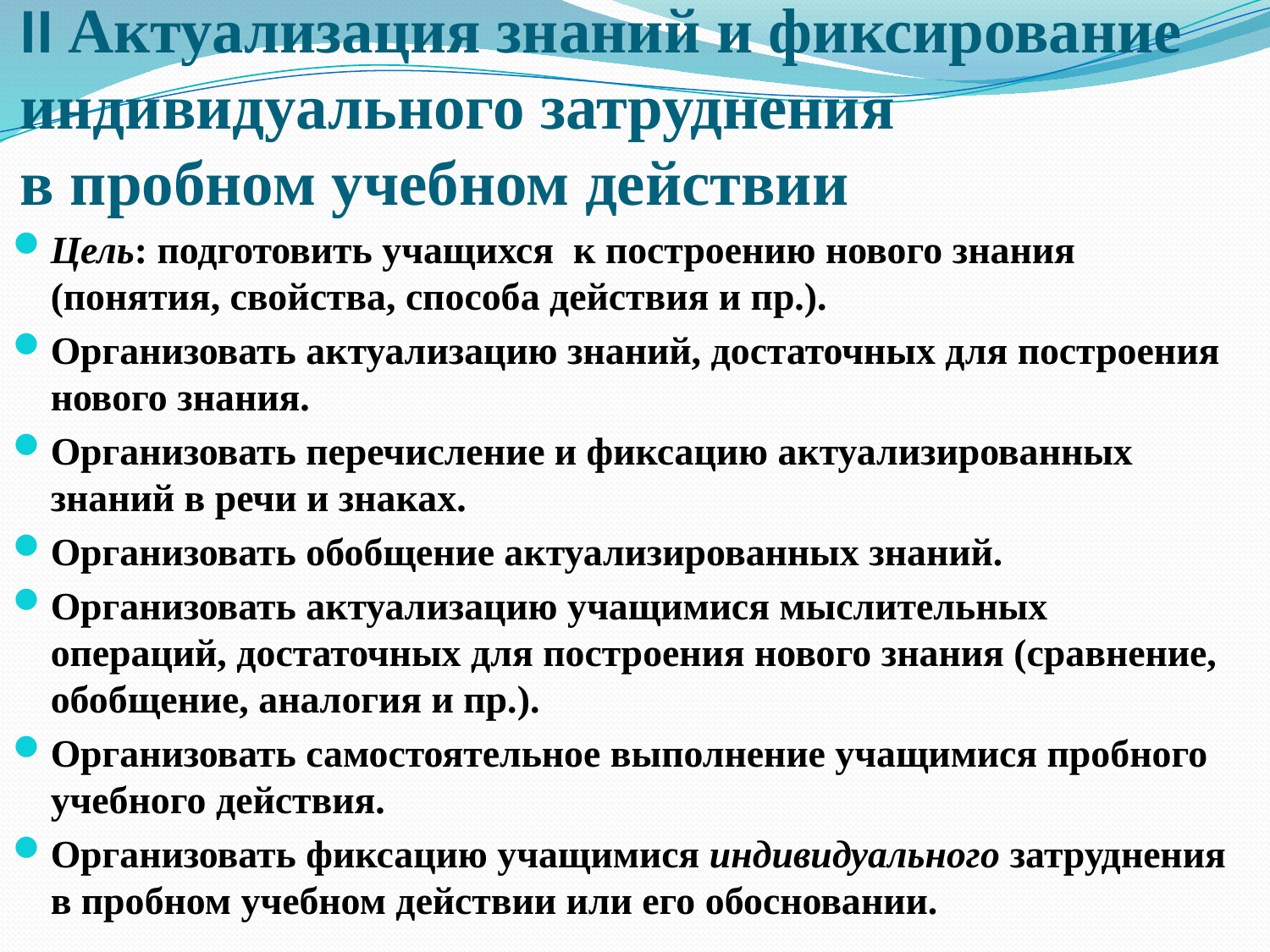

# II Актуализация знаний и фиксирование индивидуального затруднения в пробном учебном действии
Цель: подготовить учащихся  к построению нового знания (понятия, свойства, способа действия и пр.).
Организовать актуализацию знаний, достаточных для построения нового знания.
Организовать перечисление и фиксацию актуализированных знаний в речи и знаках.
Организовать обобщение актуализированных знаний.
Организовать актуализацию учащимися мыслительных операций, достаточных для построения нового знания (сравнение, обобщение, аналогия и пр.).
Организовать самостоятельное выполнение учащимися пробного учебного действия.
Организовать фиксацию учащимися индивидуального затруднения в пробном учебном действии или его обосновании.